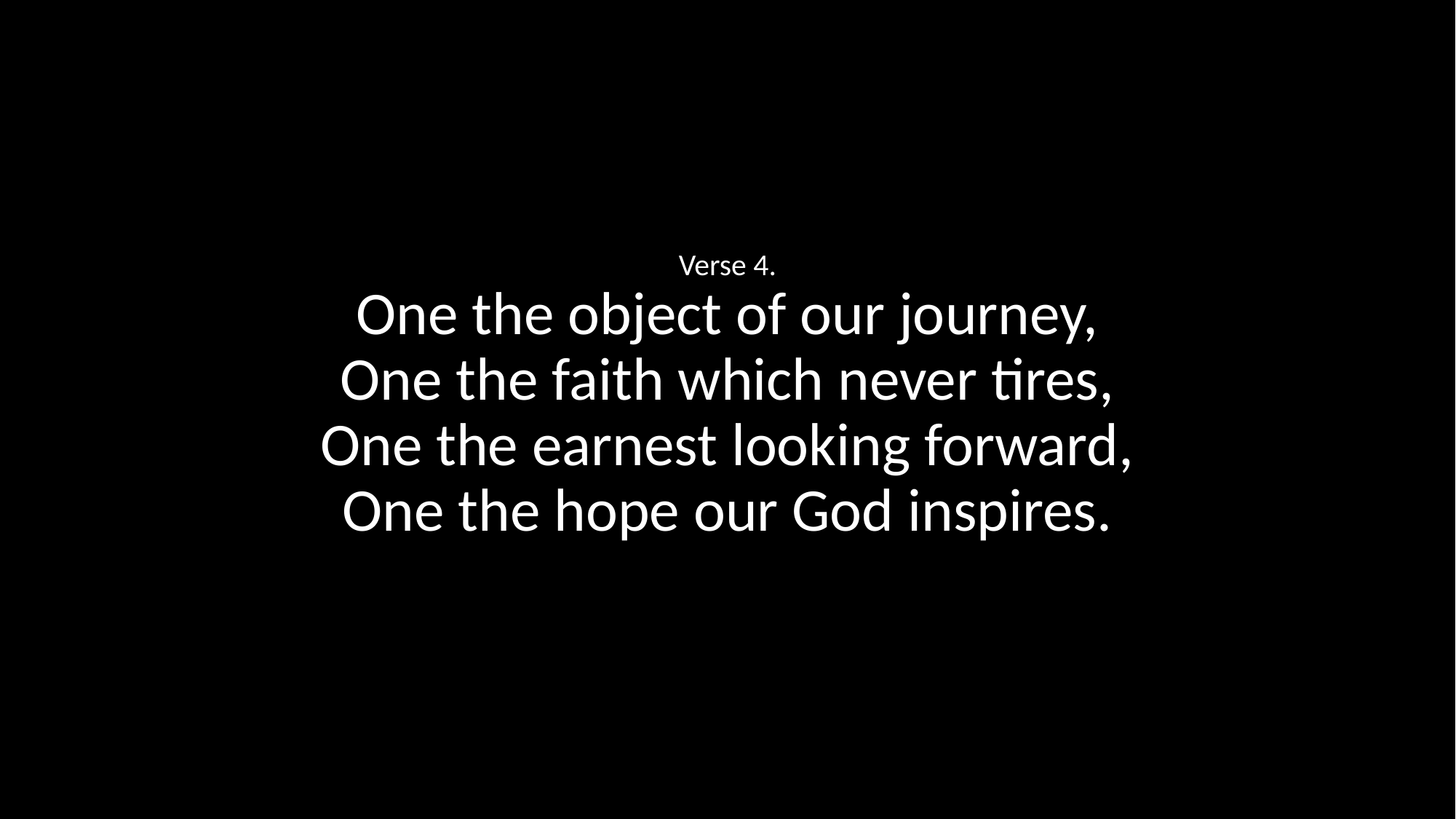

Verse 4.
One the object of our journey,
One the faith which never tires,
One the earnest looking forward,
One the hope our God inspires.